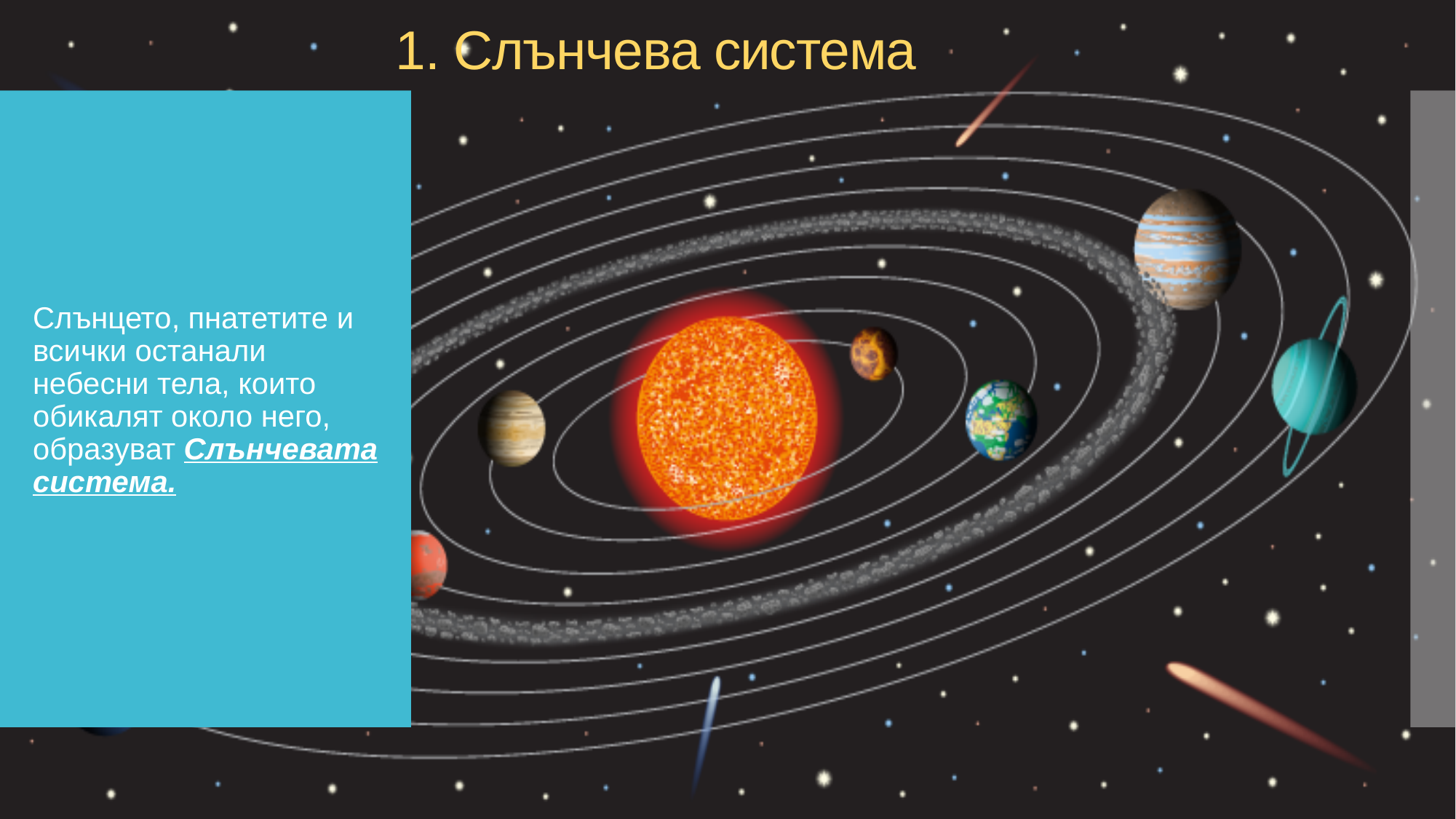

# 1. Слънчева система
Слънцето, пнатетите и всички останали небесни тела, които обикалят около него, образуват Слънчевата система.